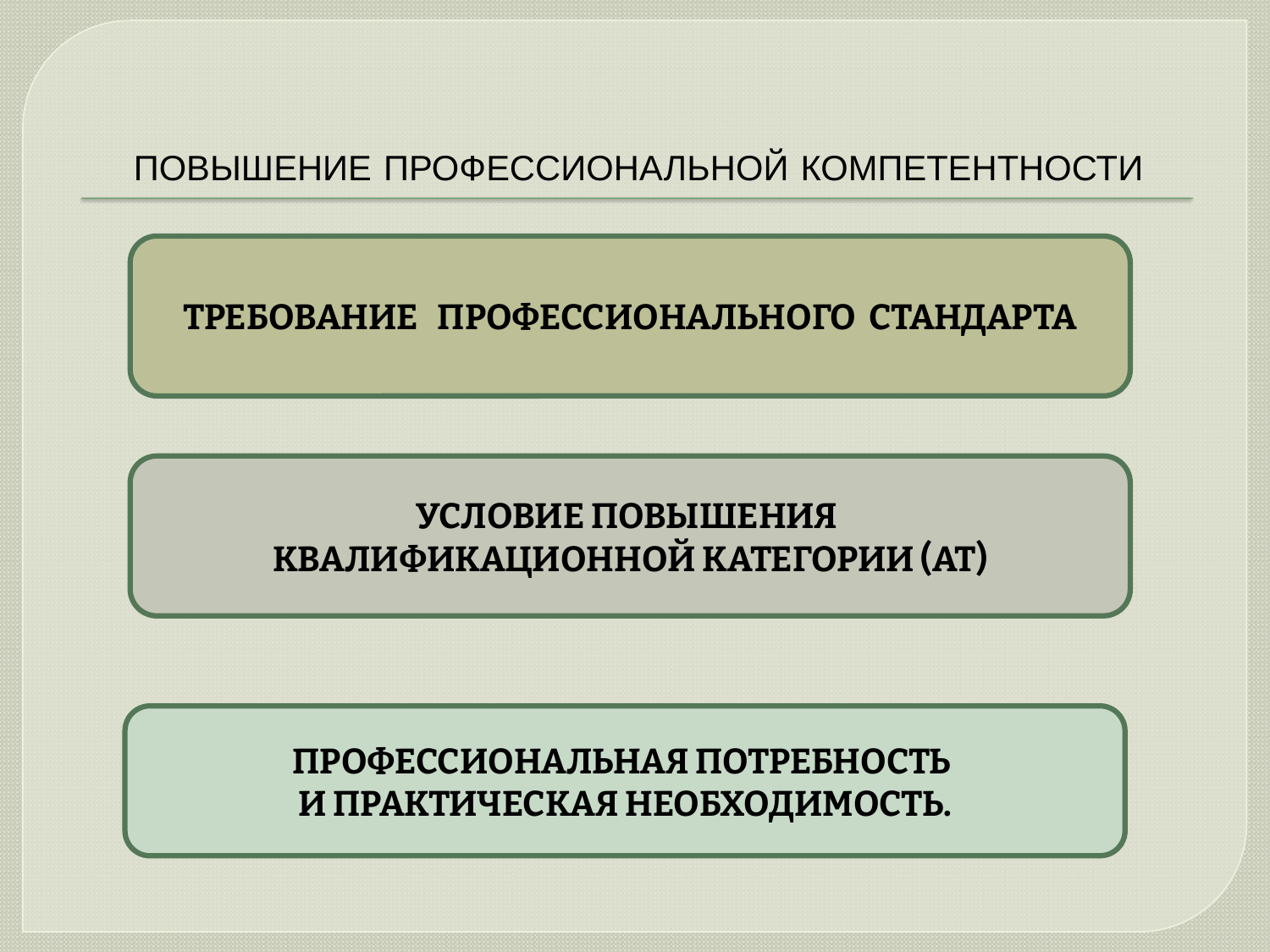

# ПОВЫШЕНИЕ ПРОФЕССИОНАЛЬНОЙ КОМПЕТЕНТНОСТИ
ТРЕБОВАНИЕ   ПРОФЕССИОНАЛЬНОГО  СТАНДАРТА
УСЛОВИЕ ПОВЫШЕНИЯ
КВАЛИФИКАЦИОННОЙ КАТЕГОРИИ (АТ)
ПРОФЕССИОНАЛЬНАЯ ПОТРЕБНОСТЬ
И ПРАКТИЧЕСКАЯ НЕОБХОДИМОСТЬ.